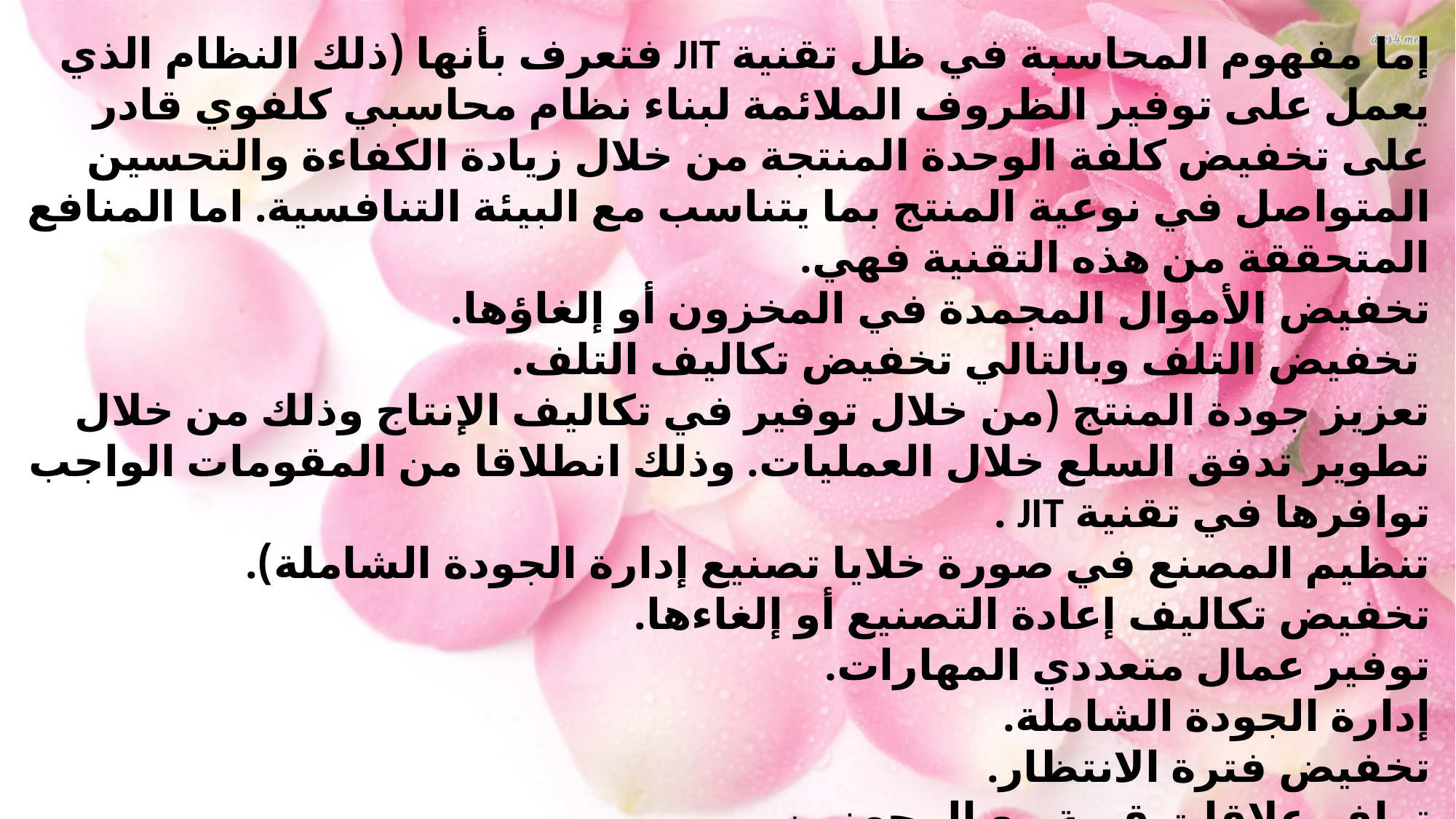

إما مفهوم المحاسبة في ظل تقنية JIT فتعرف بأنها (ذلك النظام الذي يعمل على توفير الظروف الملائمة لبناء نظام محاسبي كلفوي قادر على تخفيض كلفة الوحدة المنتجة من خلال زيادة الكفاءة والتحسين المتواصل في نوعية المنتج بما يتناسب مع البيئة التنافسية. اما المنافع المتحققة من هذه التقنية فهي.
تخفيض الأموال المجمدة في المخزون أو إلغاؤها.
 تخفيض التلف وبالتالي تخفيض تكاليف التلف.
تعزيز جودة المنتج (من خلال توفير في تكاليف الإنتاج وذلك من خلال تطوير تدفق السلع خلال العمليات. وذلك انطلاقا من المقومات الواجب توافرها في تقنية JIT .
تنظيم المصنع في صورة خلايا تصنيع إدارة الجودة الشاملة).
تخفيض تكاليف إعادة التصنيع أو إلغاءها.
توفير عمال متعددي المهارات.
إدارة الجودة الشاملة.
تخفيض فترة الانتظار.
توافر علاقات قوية مع المجهزين..